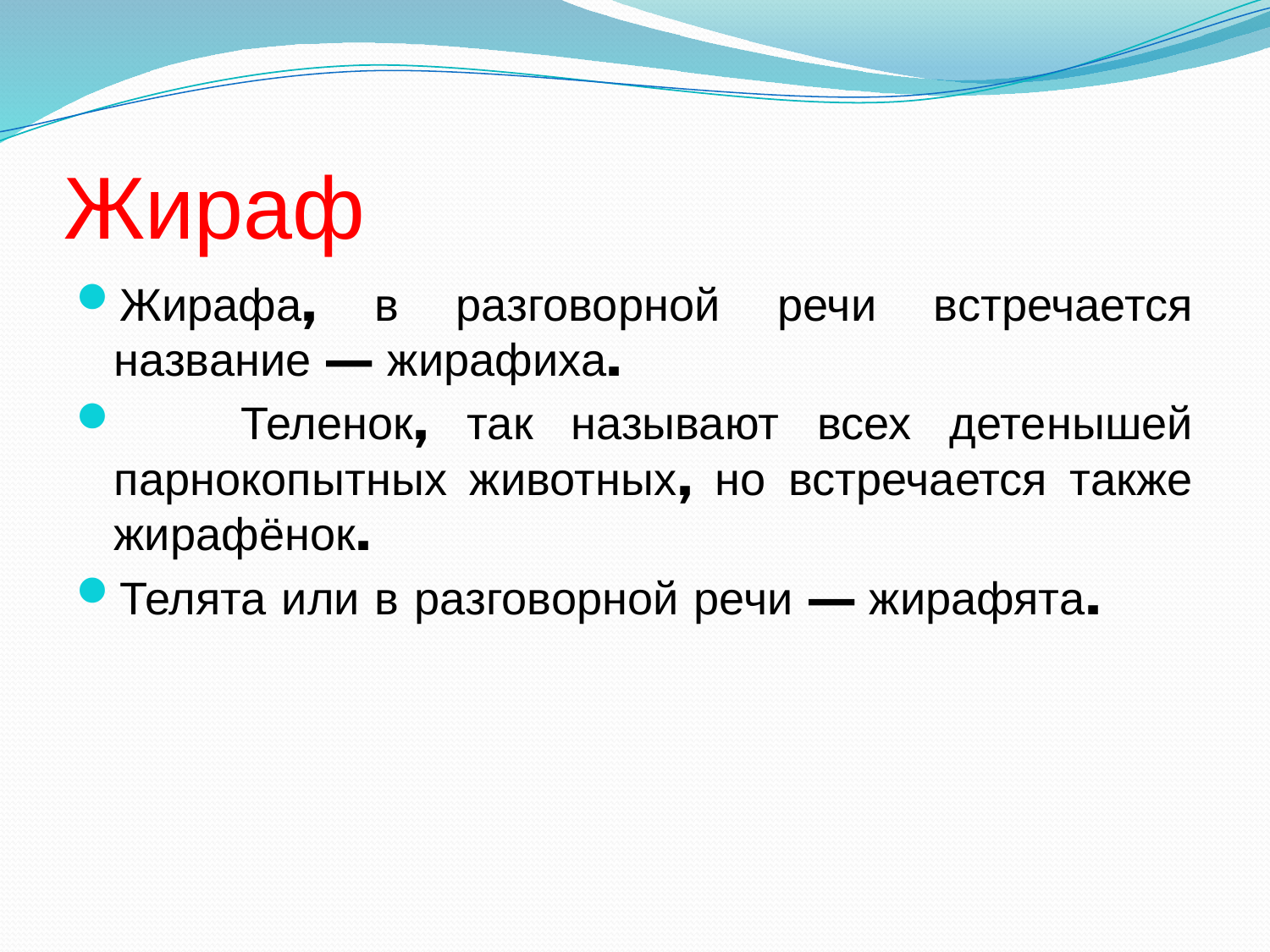

# Жираф
Жирафа, в разговорной речи встречается название — жирафиха.
	Теленок, так называют всех детенышей парнокопытных животных, но встречается также жирафёнок.
Телята или в разговорной речи — жирафята.